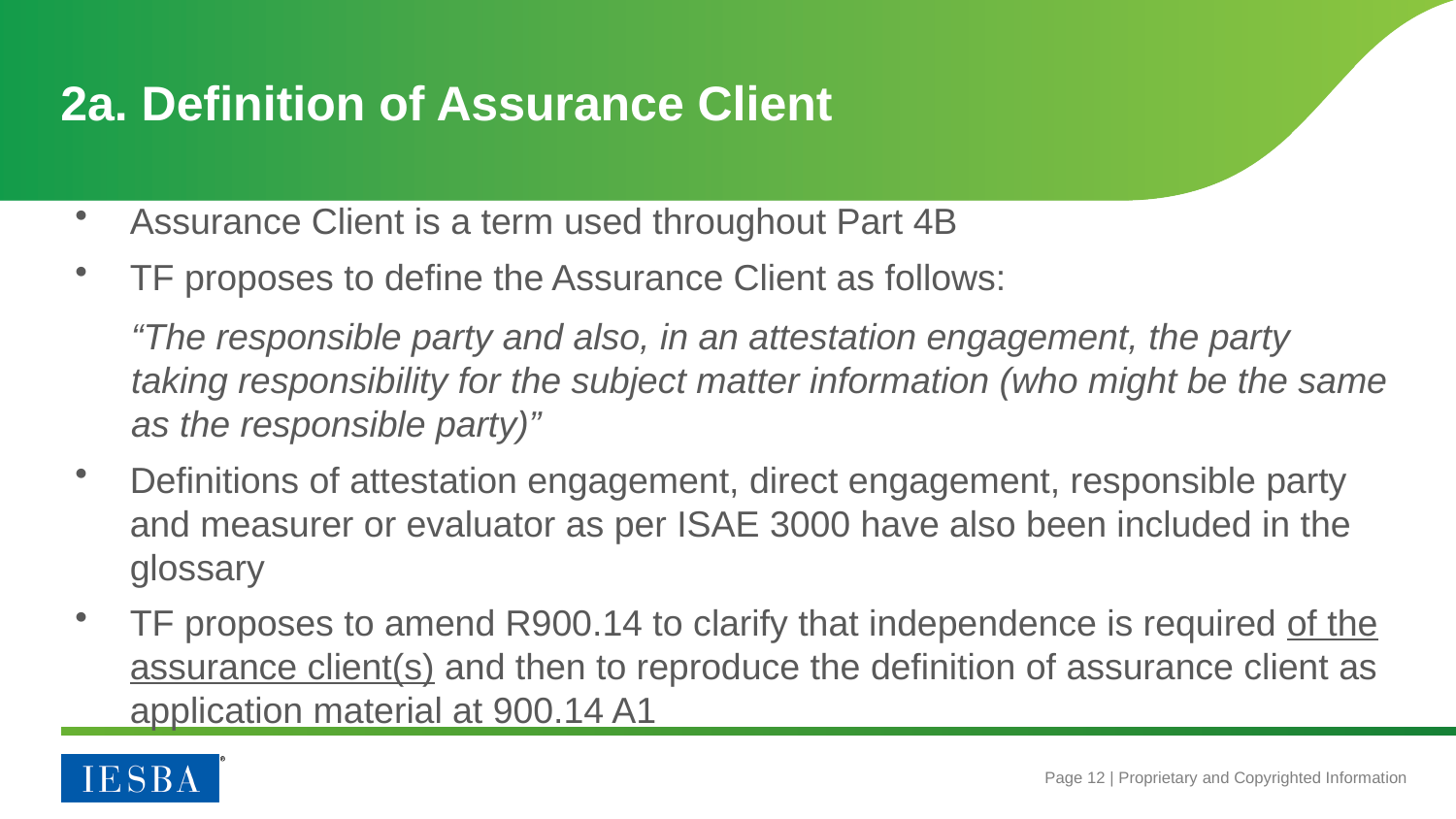

# 2a. Definition of Assurance Client
Assurance Client is a term used throughout Part 4B
TF proposes to define the Assurance Client as follows:
“The responsible party and also, in an attestation engagement, the party taking responsibility for the subject matter information (who might be the same as the responsible party)”
Definitions of attestation engagement, direct engagement, responsible party and measurer or evaluator as per ISAE 3000 have also been included in the glossary
TF proposes to amend R900.14 to clarify that independence is required of the assurance client(s) and then to reproduce the definition of assurance client as application material at 900.14 A1